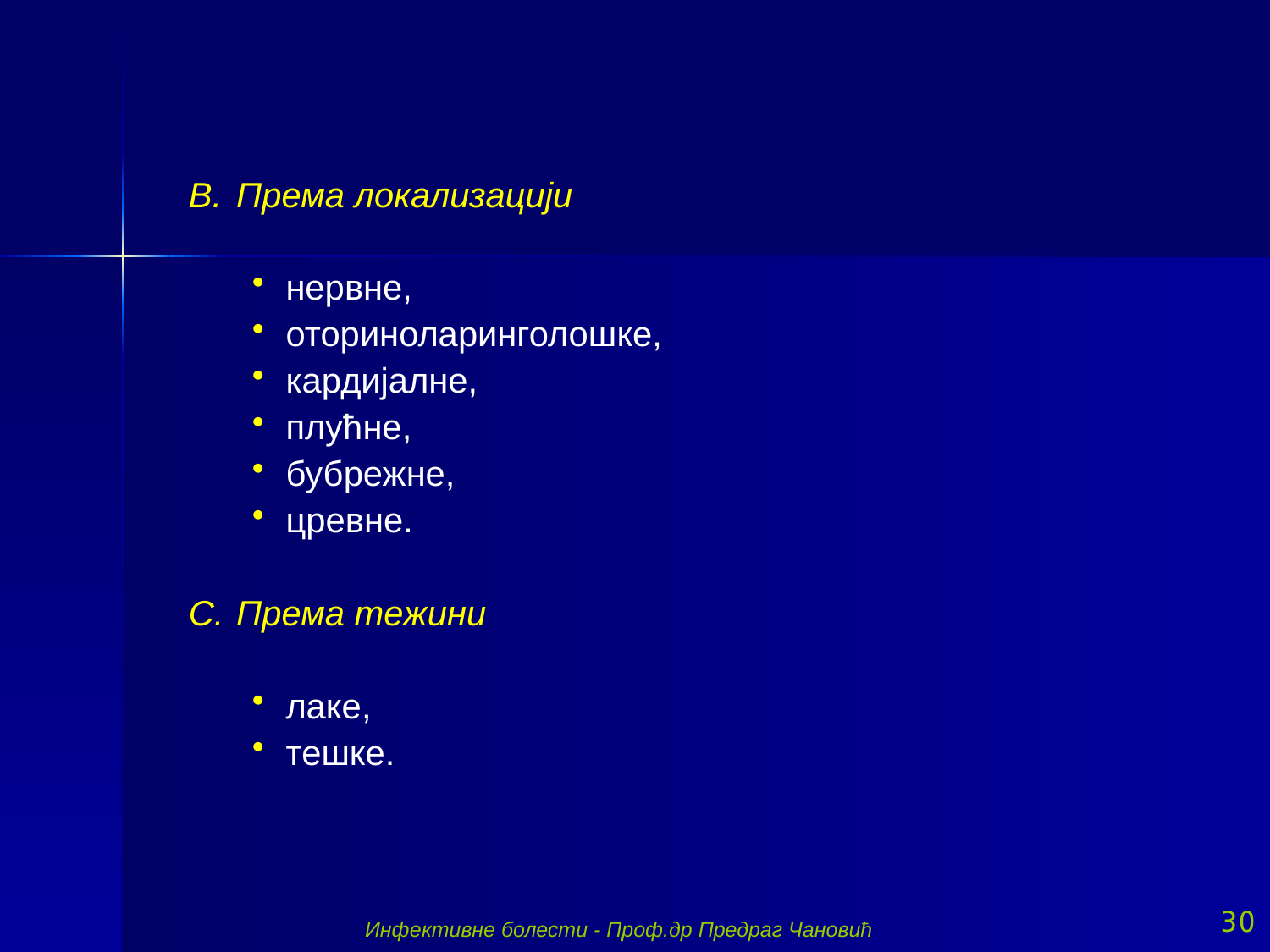

Према локализацији

 нервне,
 оториноларинголошке,
 кардијалне,
 плућне,
 бубрежне,
 цревне.

Према тежини

 лаке,
 тешке.
30
Инфективне болести - Проф.др Предраг Чановић